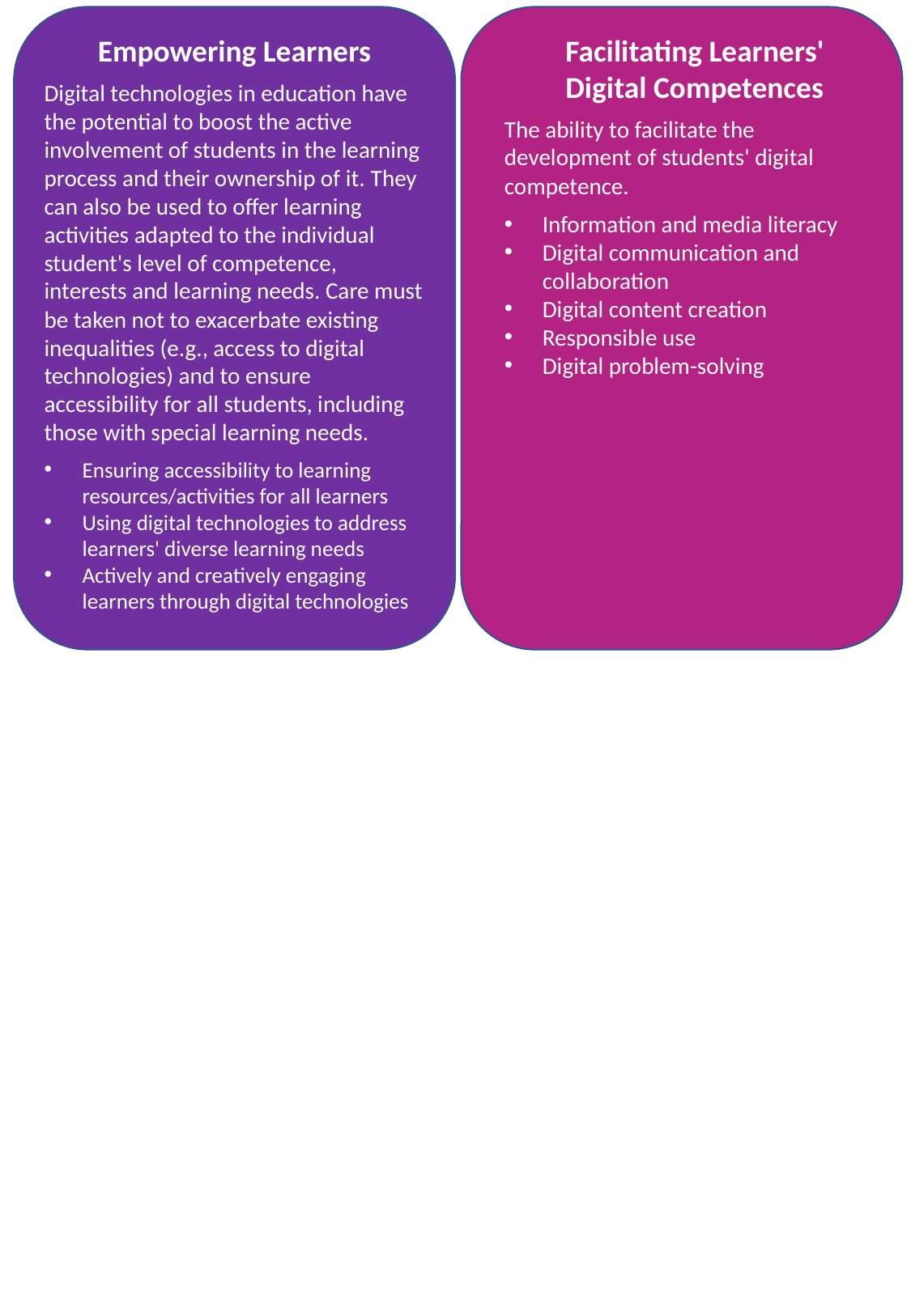

Empowering Learners

Digital technologies in education have the potential to boost the active involvement of students in the learning process and their ownership of it. They can also be used to offer learning activities adapted to the individual student's level of competence, interests and learning needs. Care must be taken not to exacerbate existing inequalities (e.g., access to digital technologies) and to ensure accessibility for all students, including those with special learning needs.

Ensuring accessibility to learning resources/activities for all learners
Using digital technologies to address learners' diverse learning needs
Actively and creatively engaging learners through digital technologies

Facilitating Learners'
Digital Competences

The ability to facilitate the development of students' digital competence.

Information and media literacy
Digital communication and collaboration
Digital content creation
Responsible use
Digital problem-solving